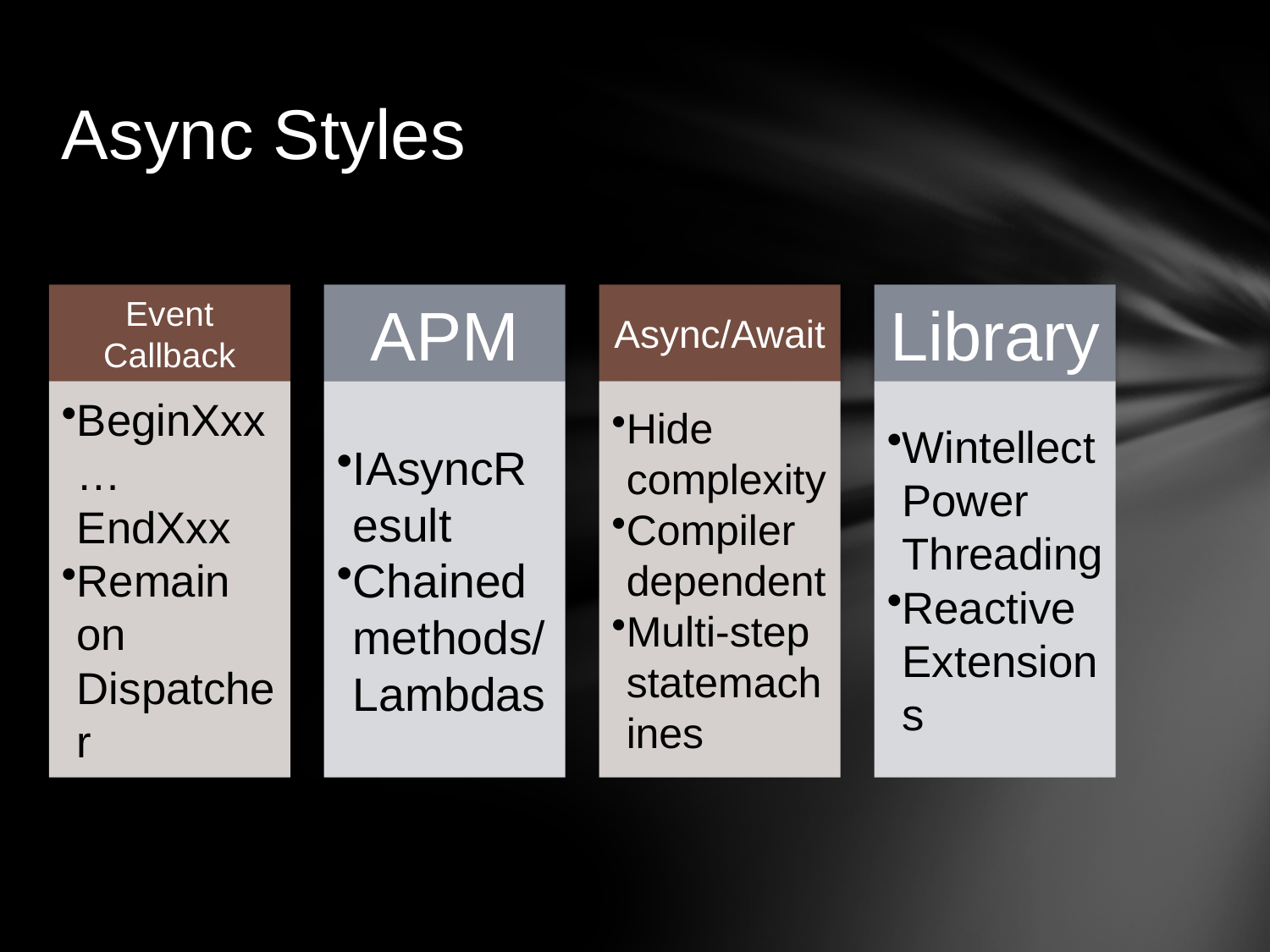

# Async Styles
Event Callback
BeginXxx… EndXxx
APM
IAsyncResult
Chained methods/
Lambdas
Async/Await
Hide complexity
Compiler dependent
Library
Wintellect Power Threading
Reactive Extensions
Remain on Dispatcher
Multi-step statemachines